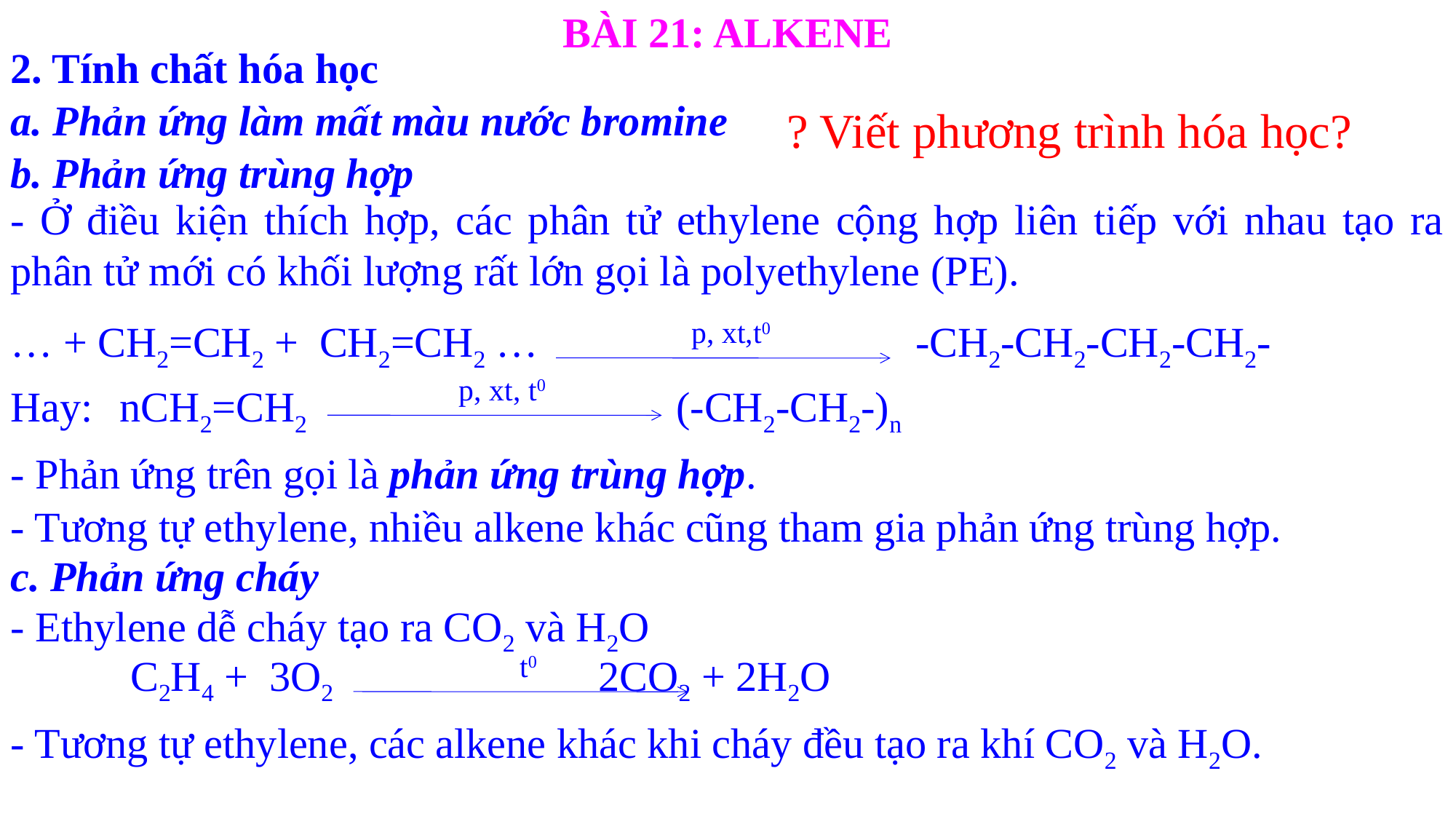

BÀI 21: ALKENE

2. Tính chất hóa học
a. Phản ứng làm mất màu nước bromine
? Viết phương trình hóa học?

b. Phản ứng trùng hợp
- Ở điều kiện thích hợp, các phân tử ethylene cộng hợp liên tiếp với nhau tạo ra phân tử mới có khối lượng rất lớn gọi là polyethylene (PE).
p, xt,t0
… + CH2=CH2 +  CH2=CH2 …				   -CH2-CH2-CH2-CH2-
p, xt, t0
Hay: 	nCH2=CH2 			 	 (-CH2-CH2-)n
- Phản ứng trên gọi là phản ứng trùng hợp.
- Tương tự ethylene, nhiều alkene khác cũng tham gia phản ứng trùng hợp.
c. Phản ứng cháy
- Ethylene dễ cháy tạo ra CO2 và H2O
t0
	 C2H4 +  3O2			    2CO2 + 2H2O
- Tương tự ethylene, các alkene khác khi cháy đều tạo ra khí CO2 và H2O.